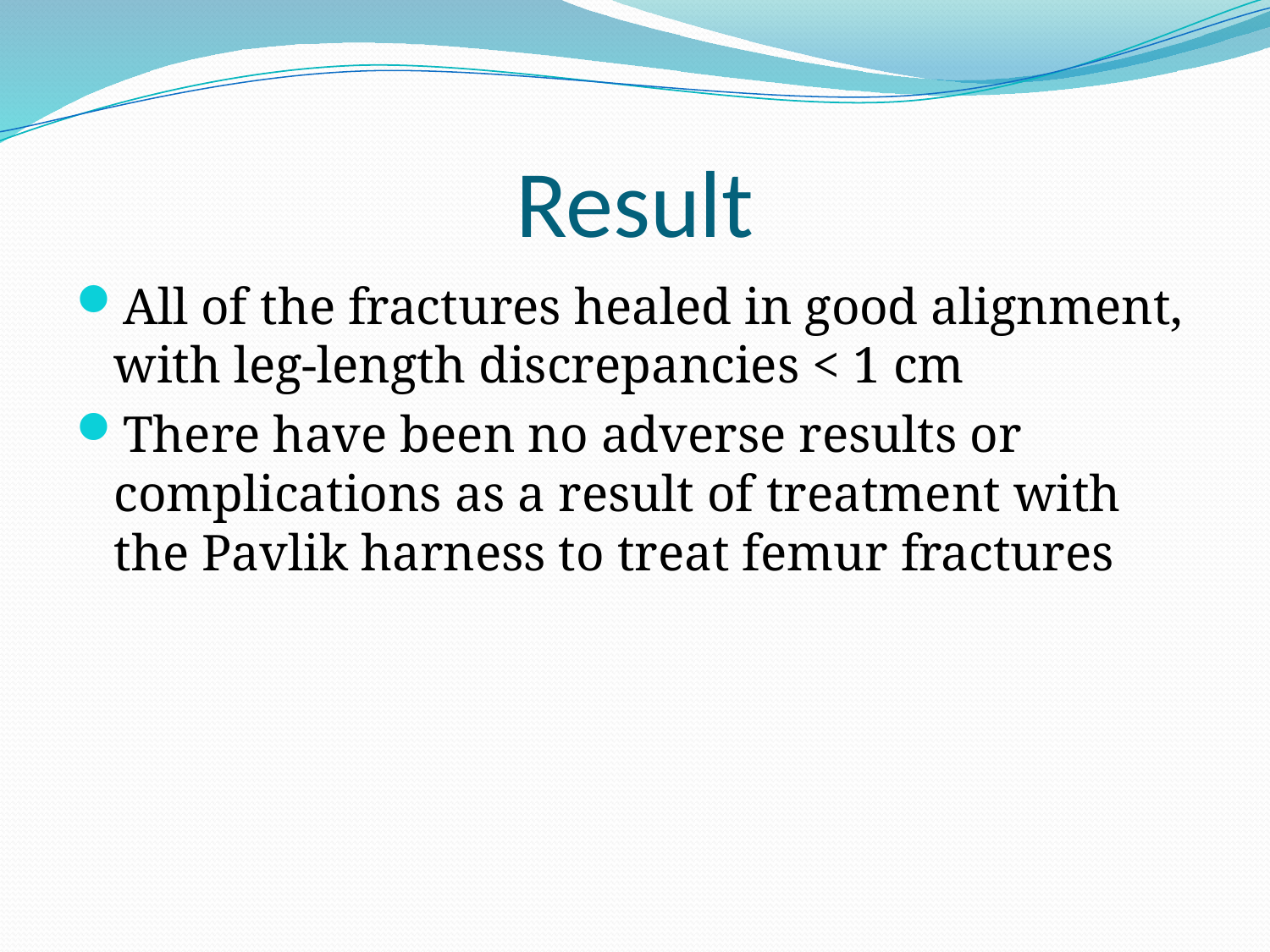

# Result
All of the fractures healed in good alignment, with leg-length discrepancies < 1 cm
There have been no adverse results or complications as a result of treatment with the Pavlik harness to treat femur fractures